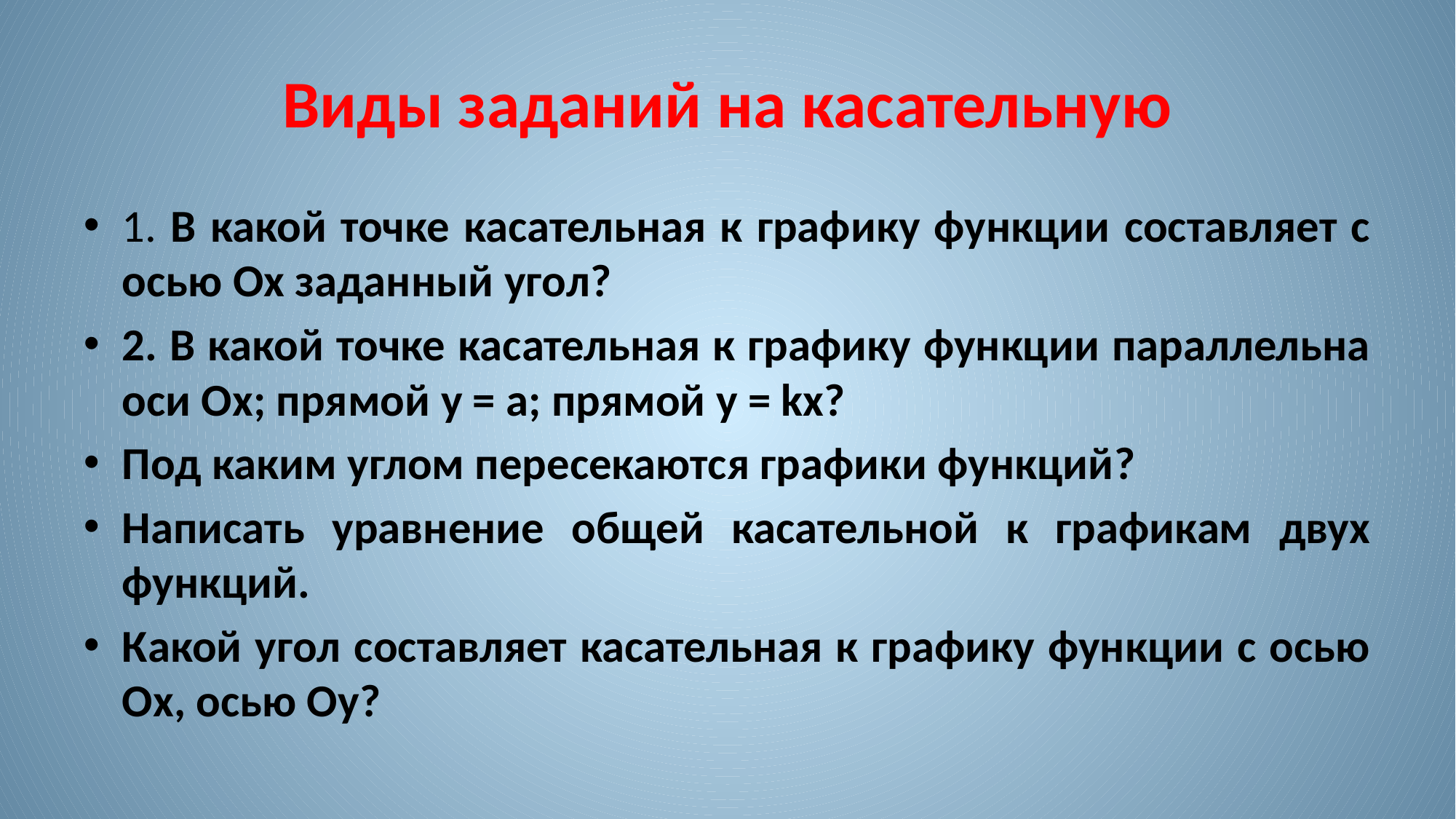

# Виды заданий на касательную
1. В какой точке касательная к графику функции составляет с осью Ох заданный угол?
2. В какой точке касательная к графику функции параллельна оси Ох; прямой y = a; прямой y = kx?
Под каким углом пересекаются графики функций?
Написать уравнение общей касательной к графикам двух функций.
Какой угол составляет касательная к графику функции с осью Ох, осью Оу?